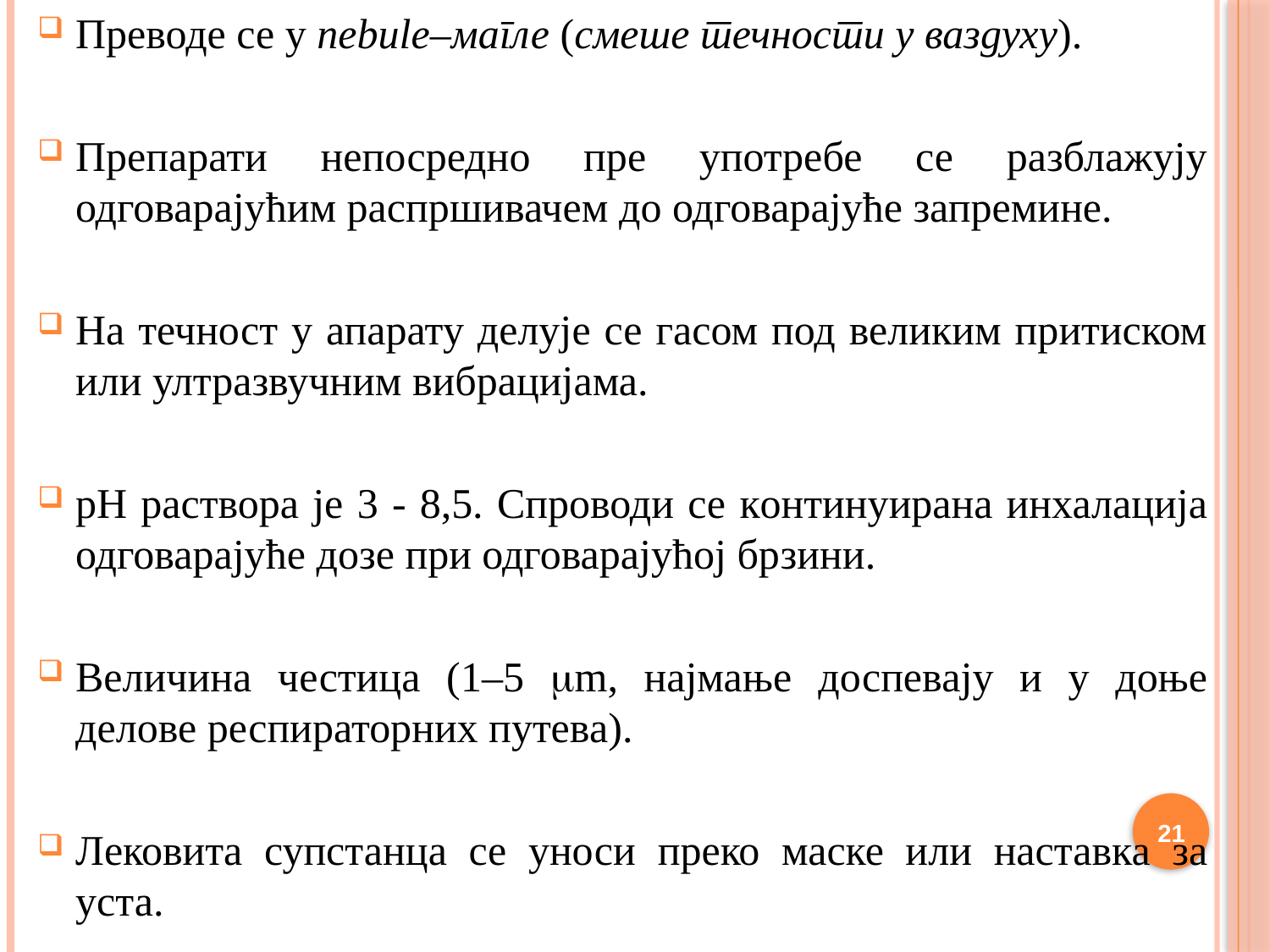

Преводе се у nebule–магле (смеше течности у ваздуху).

Препарати непосредно пре употребе се разблажују одговарајућим распршивачем до одговарајуће запремине.

На течност у апарату делује се гасом под великим притиском или ултразвучним вибрацијама.

pH раствора је 3 - 8,5. Спроводи се континуирана инхалација одговарајуће дозе при одговарајућој брзини.

Величина честица (1–5 μm, најмање доспевају и у доње делове респираторних путева).

Лековита супстанца се уноси преко маске или наставка за уста.

21